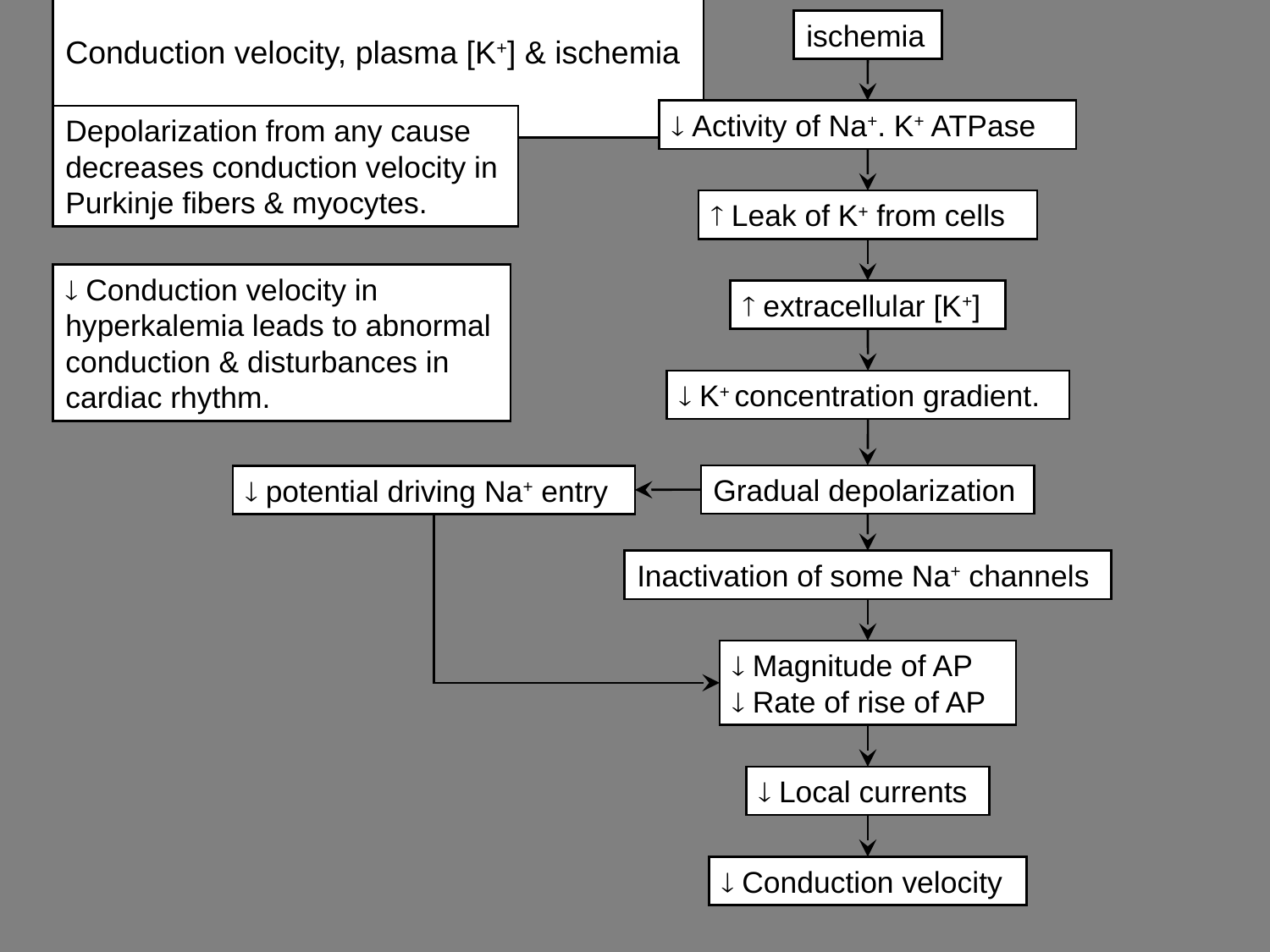

ischemia
↓ Activity of Na+. K+ ATPase
↑ Leak of K+ from cells
↑ extracellular [K+]
↓ K+ concentration gradient.
Gradual depolarization
↓ potential driving Na+ entry
Inactivation of some Na+ channels
↓ Magnitude of AP
↓ Rate of rise of AP
↓ Local currents
↓ Conduction velocity
# Conduction velocity, plasma [K+] & ischemia
Depolarization from any cause decreases conduction velocity in Purkinje fibers & myocytes.
↓ Conduction velocity in hyperkalemia leads to abnormal conduction & disturbances in cardiac rhythm.